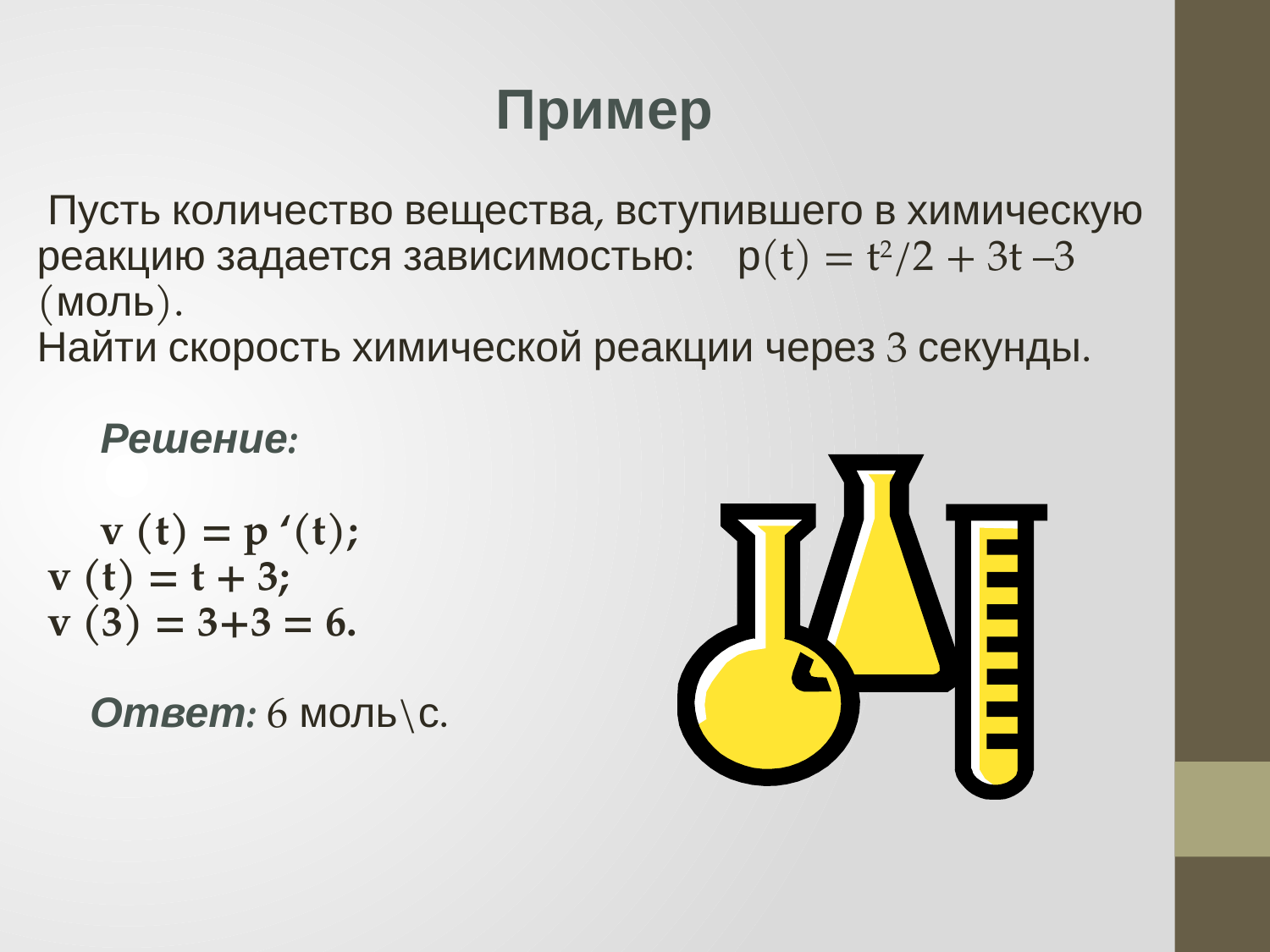

Пример
 Пусть количество вещества, вступившего в химическую реакцию задается зависимостью:    р(t) = t2/2 + 3t –3 (моль).
Найти скорость химической реакции через 3 секунды.

      Решение:
      v (t) = p ‘(t);
 v (t) = t + 3;
 v (3) = 3+3 = 6.
     Ответ: 6 моль\с.